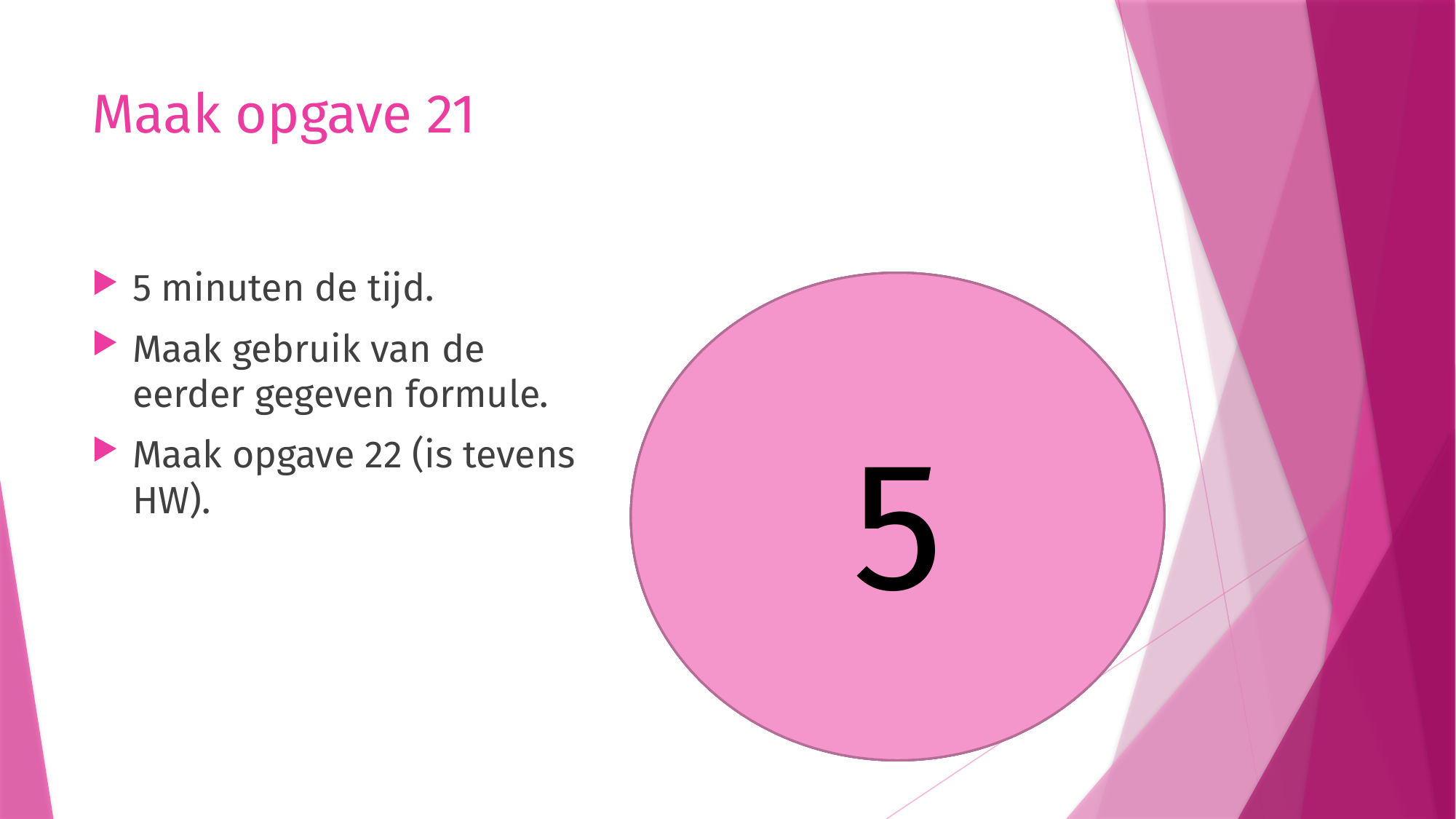

# Maak opgave 21
5 minuten de tijd.
Maak gebruik van de eerder gegeven formule.
Maak opgave 22 (is tevens HW).
5
4
3
1
2